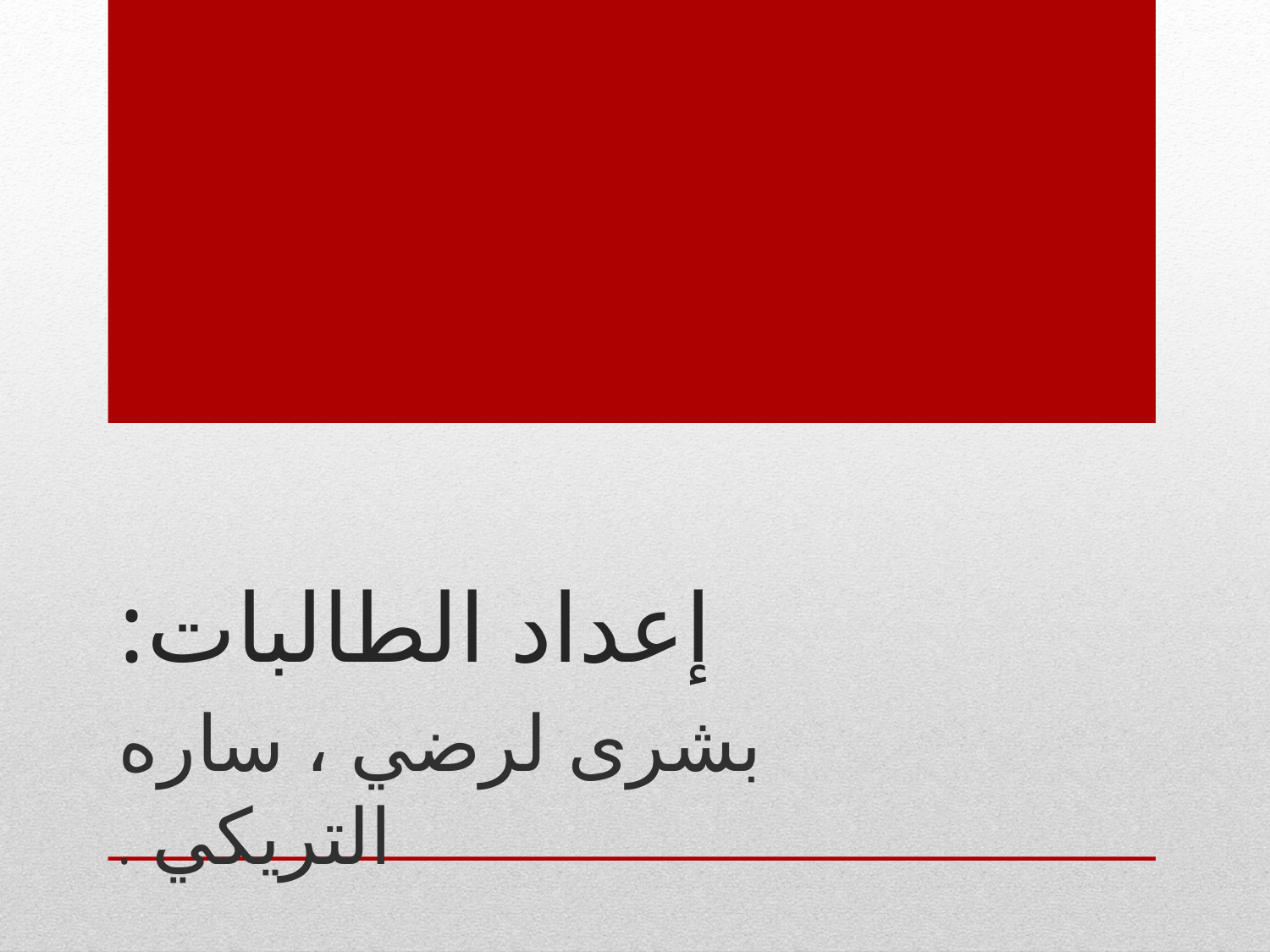

# إعداد الطالبات:
بشرى لرضي ، ساره التريكي .